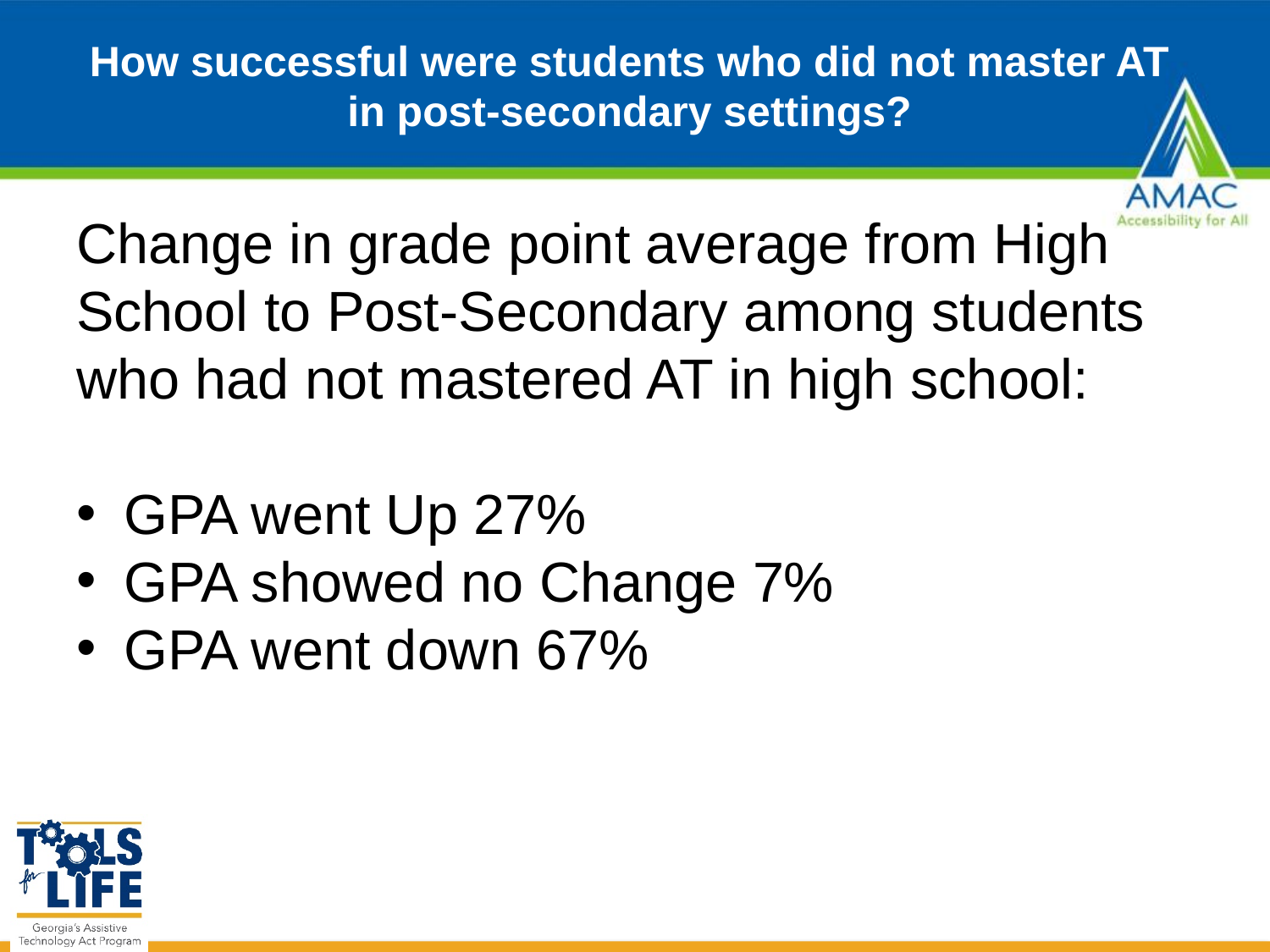

# How successful were students who did not master AT in post-secondary settings?
Change in grade point average from High School to Post-Secondary among students who had not mastered AT in high school:

GPA went Up 27%
GPA showed no Change 7%
GPA went down 67%